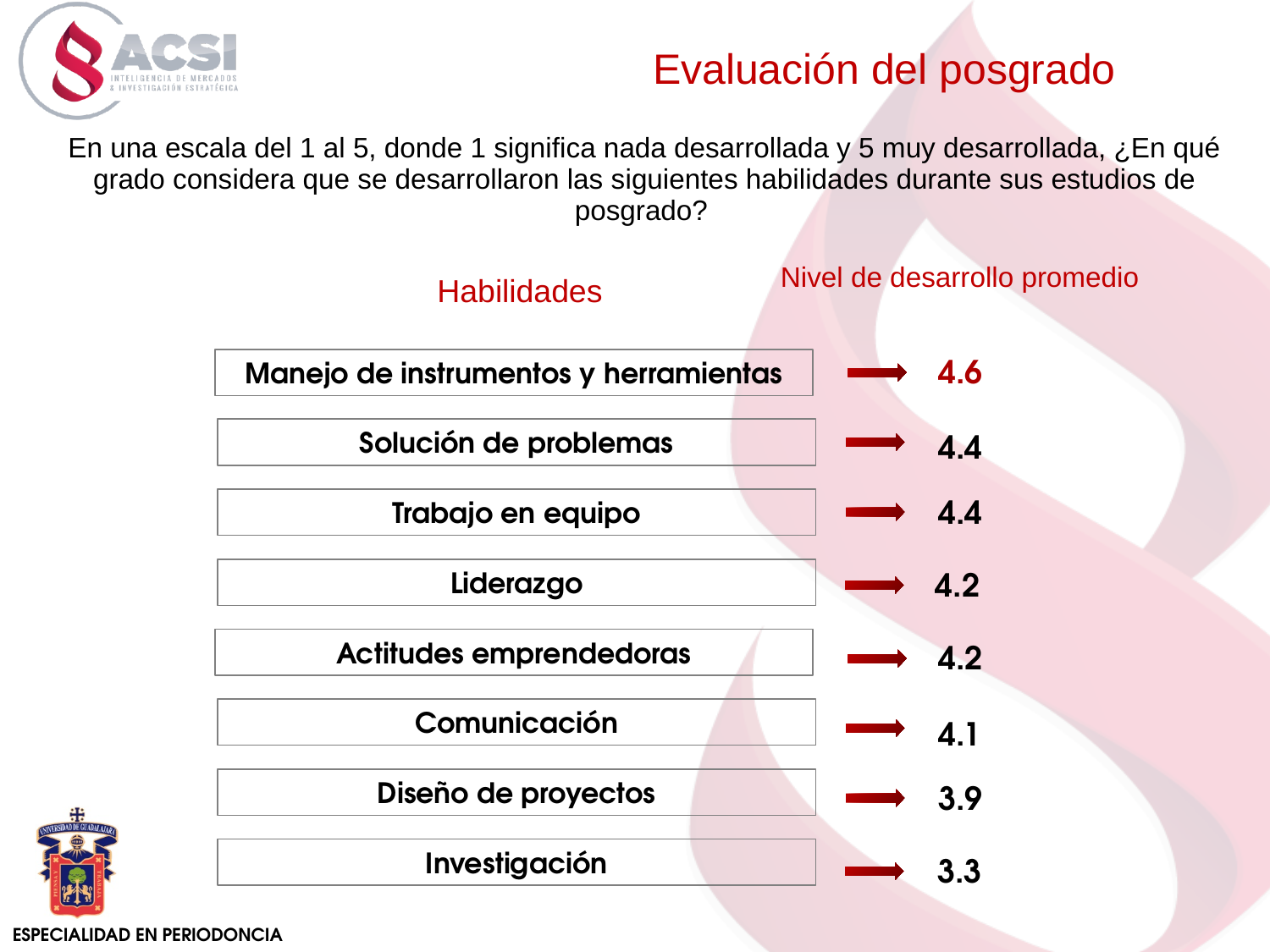

Evaluación del posgrado
En una escala del 1 al 5, donde 1 significa nada desarrollada y 5 muy desarrollada, ¿En qué grado considera que se desarrollaron las siguientes habilidades durante sus estudios de posgrado?
Nivel de desarrollo promedio
Habilidades
4.6
Manejo de instrumentos y herramientas

Solución de problemas
4.4

4.4
Trabajo en equipo

4.2
Liderazgo

Actitudes emprendedoras
4.2

Comunicación
4.1

Diseño de proyectos
3.9

Investigación
3.3